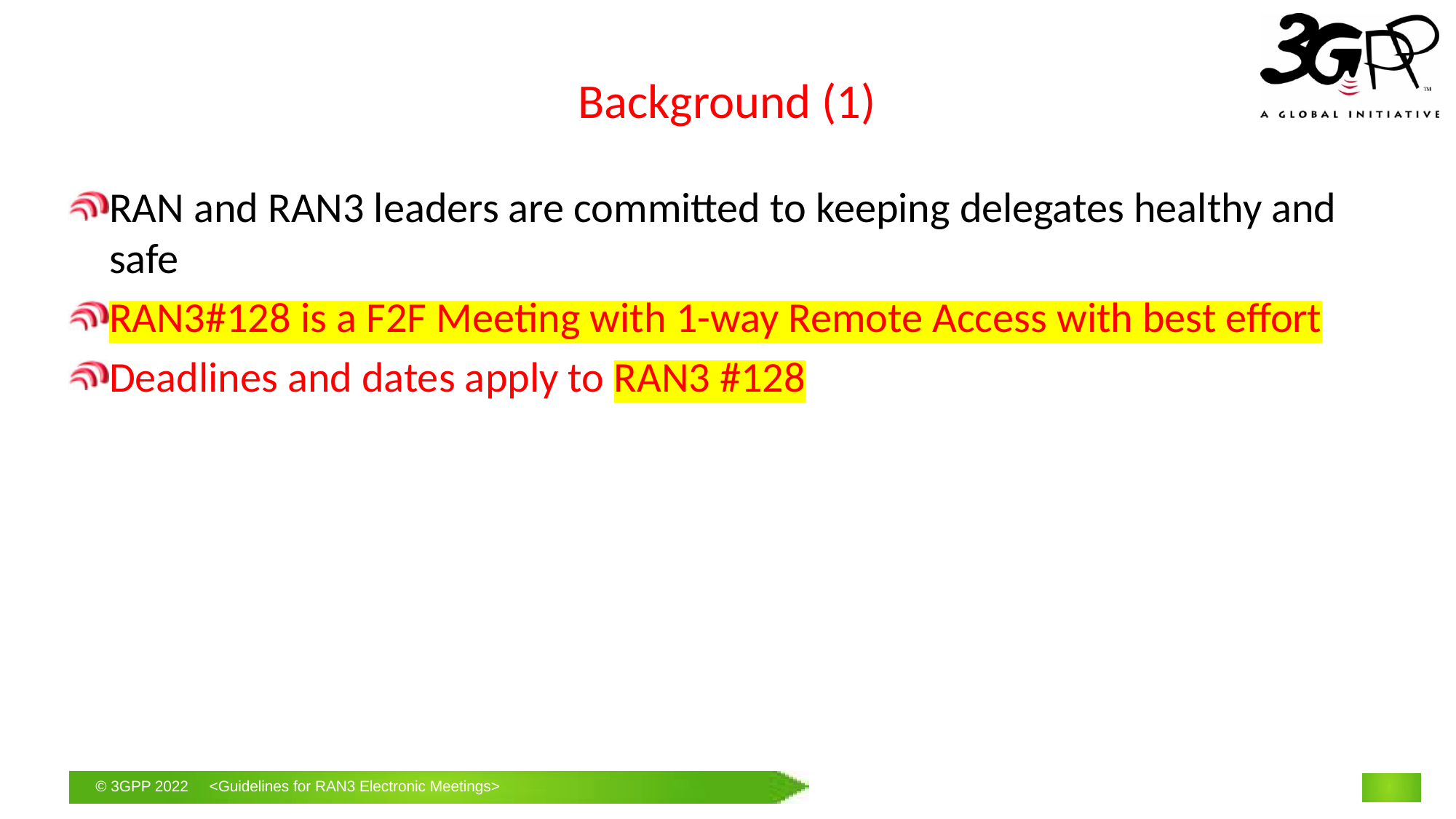

# Background (1)
RAN and RAN3 leaders are committed to keeping delegates healthy and safe
RAN3#128 is a F2F Meeting with 1-way Remote Access with best effort
Deadlines and dates apply to RAN3 #128
2